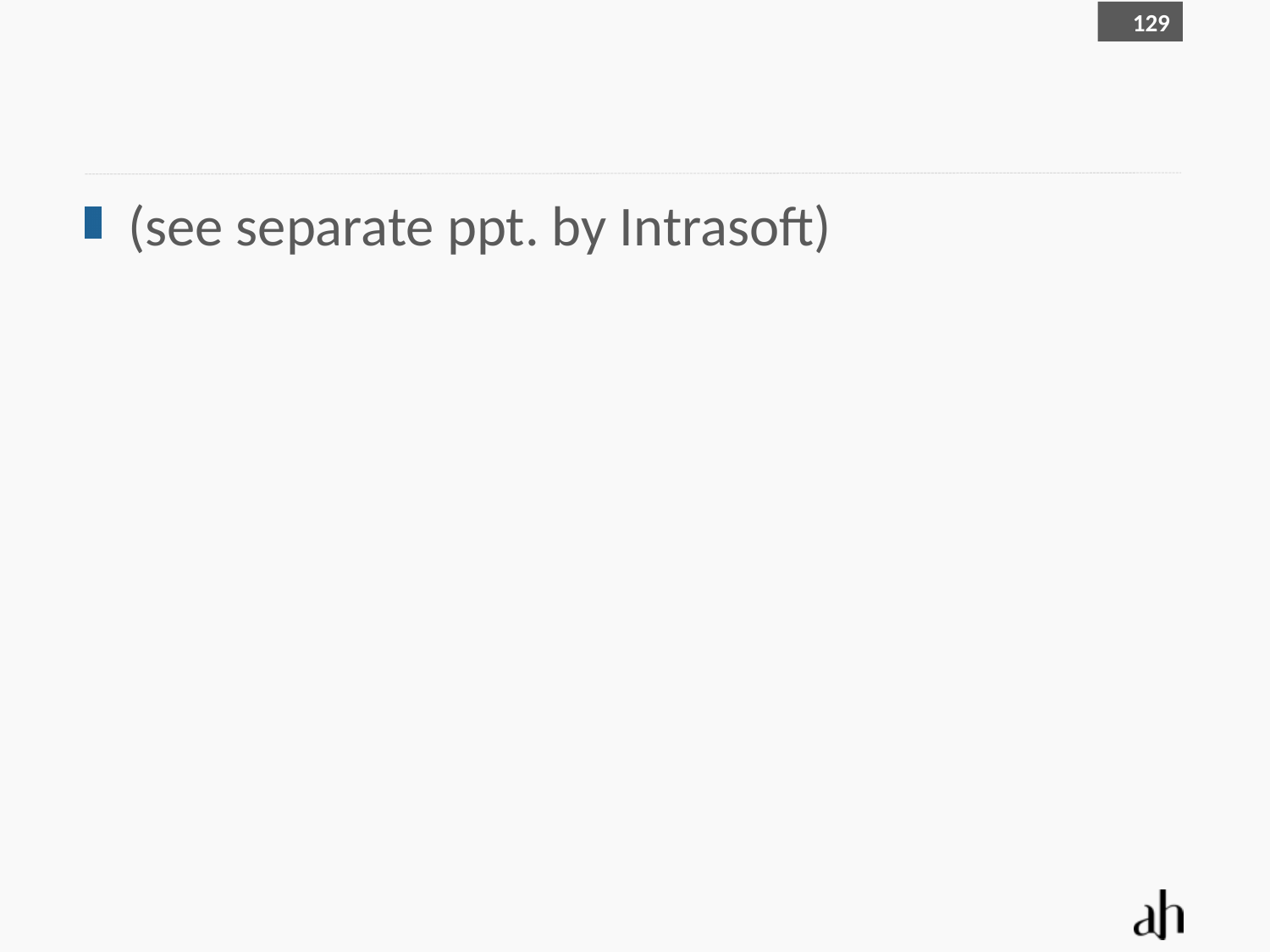

129
#

(see separate ppt. by Intrasoft)